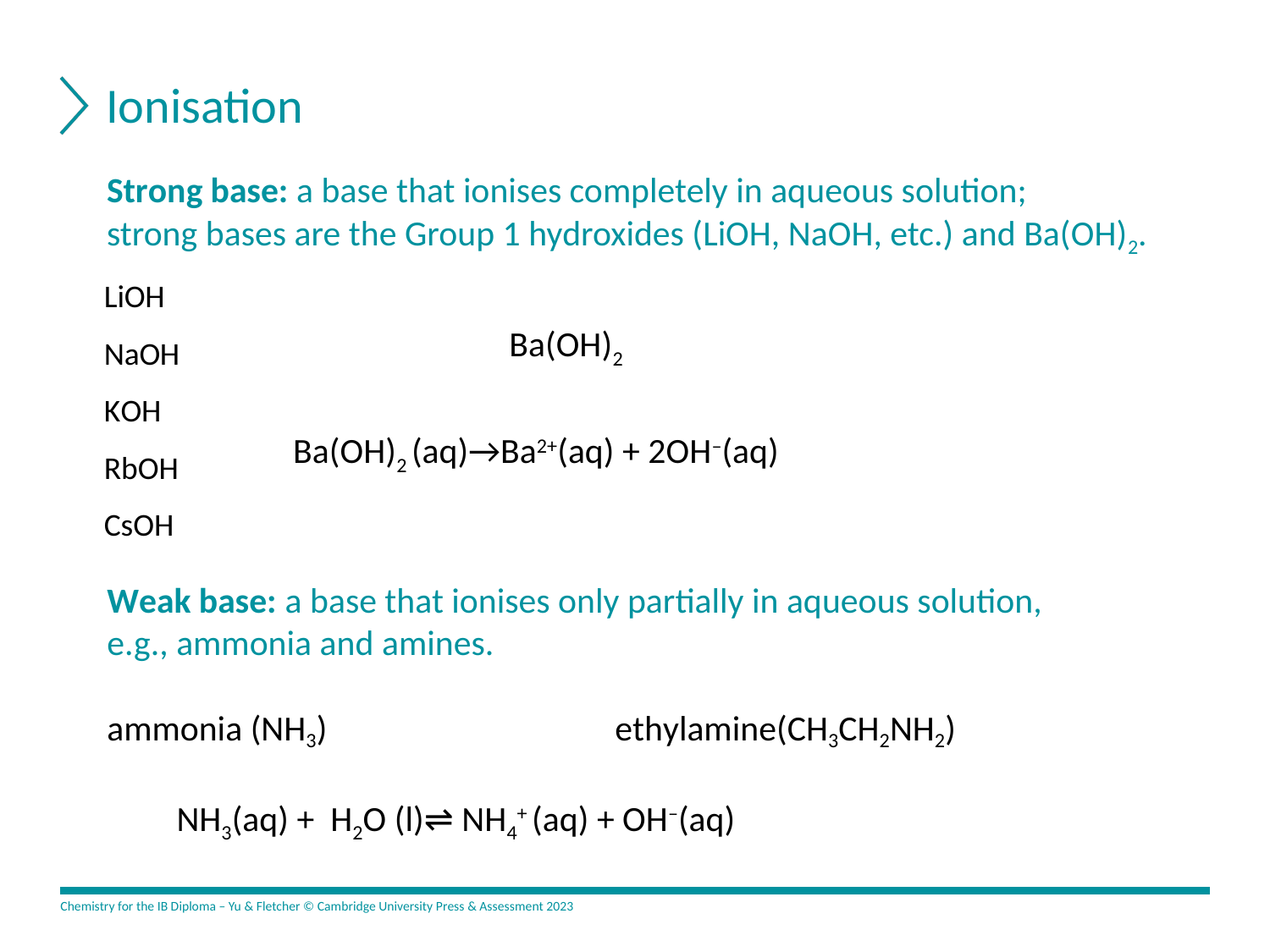

# Ionisation
Strong base: a base that ionises completely in aqueous solution;
strong bases are the Group 1 hydroxides (LiOH, NaOH, etc.) and Ba(OH)2.
LiOH NaOH KOH RbOH CsOH
Ba(OH)2
Ba(OH)2 (aq)→Ba2+(aq) + 2OH–(aq)
Weak base: a base that ionises only partially in aqueous solution, e.g., ammonia and amines.

ammonia (NH3)			ethylamine(CH3CH2NH2)
NH3(aq) +  H2O (l)⇌ NH4+ (aq) + OH–(aq)